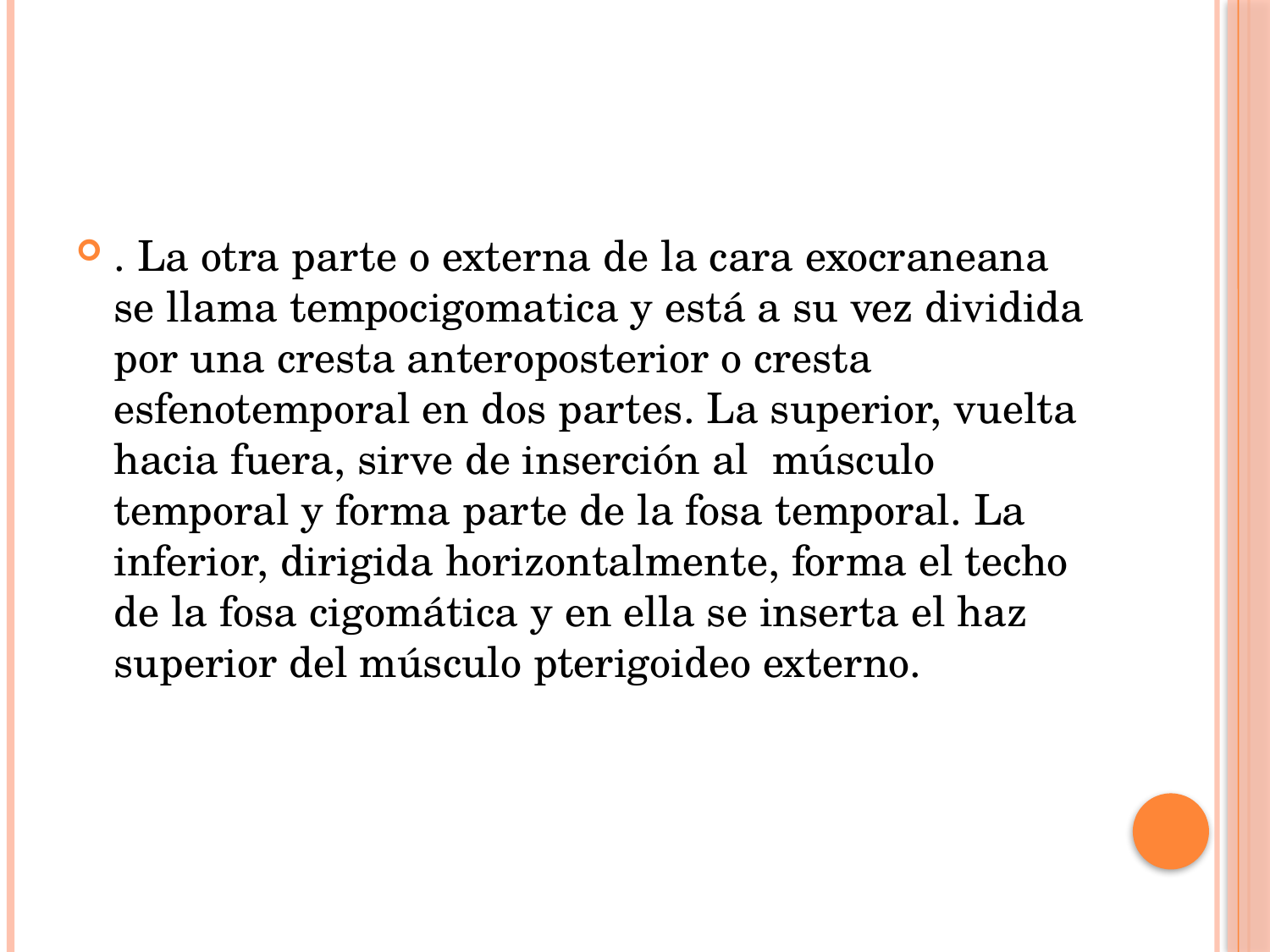

#
. La otra parte o externa de la cara exocraneana se llama tempocigomatica y está a su vez dividida por una cresta anteroposterior o cresta esfenotemporal en dos partes. La superior, vuelta hacia fuera, sirve de inserción al  músculo temporal y forma parte de la fosa temporal. La inferior, dirigida horizontalmente, forma el techo de la fosa cigomática y en ella se inserta el haz superior del músculo pterigoideo externo.